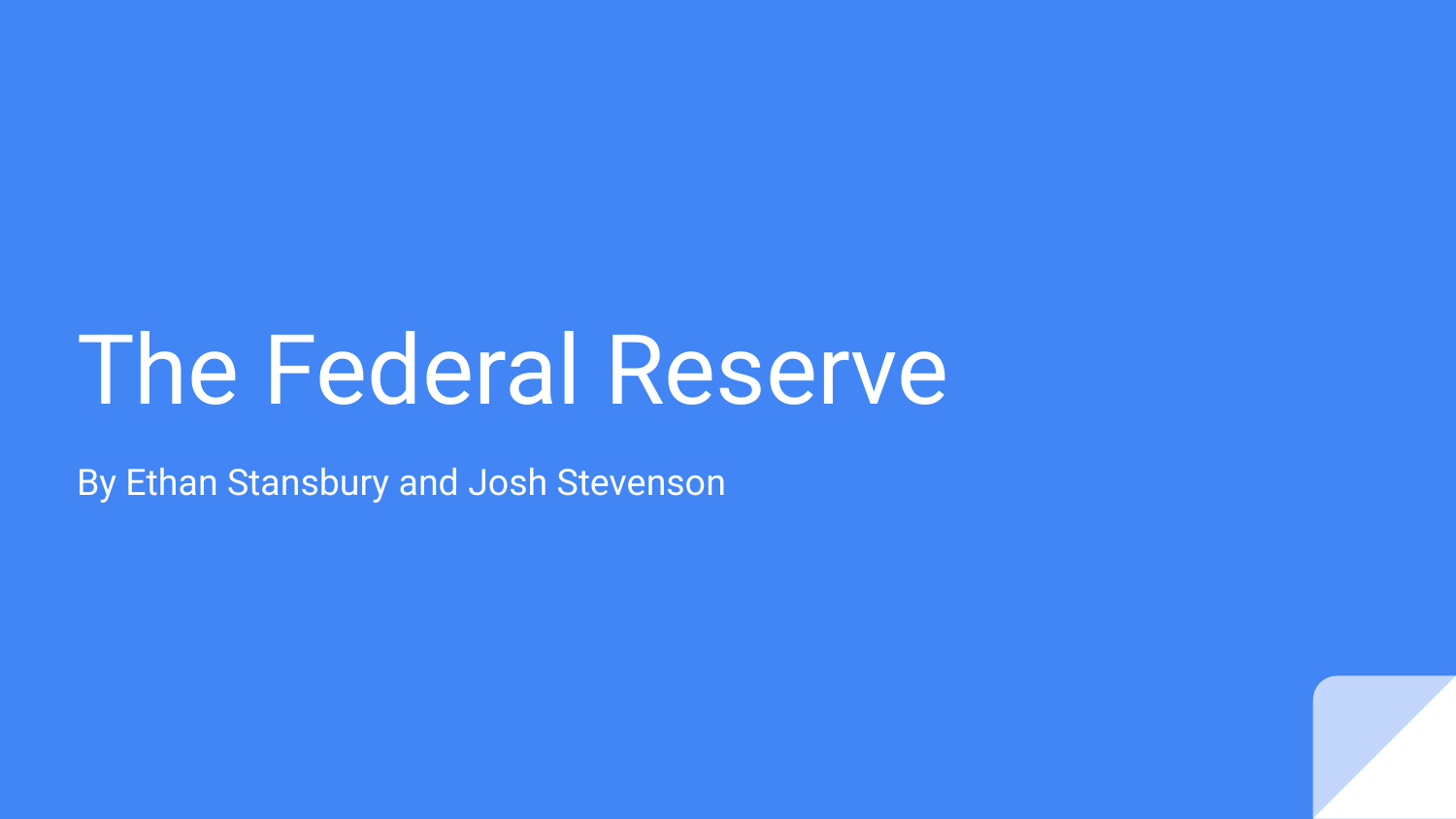

# The Federal Reserve
By Ethan Stansbury and Josh Stevenson